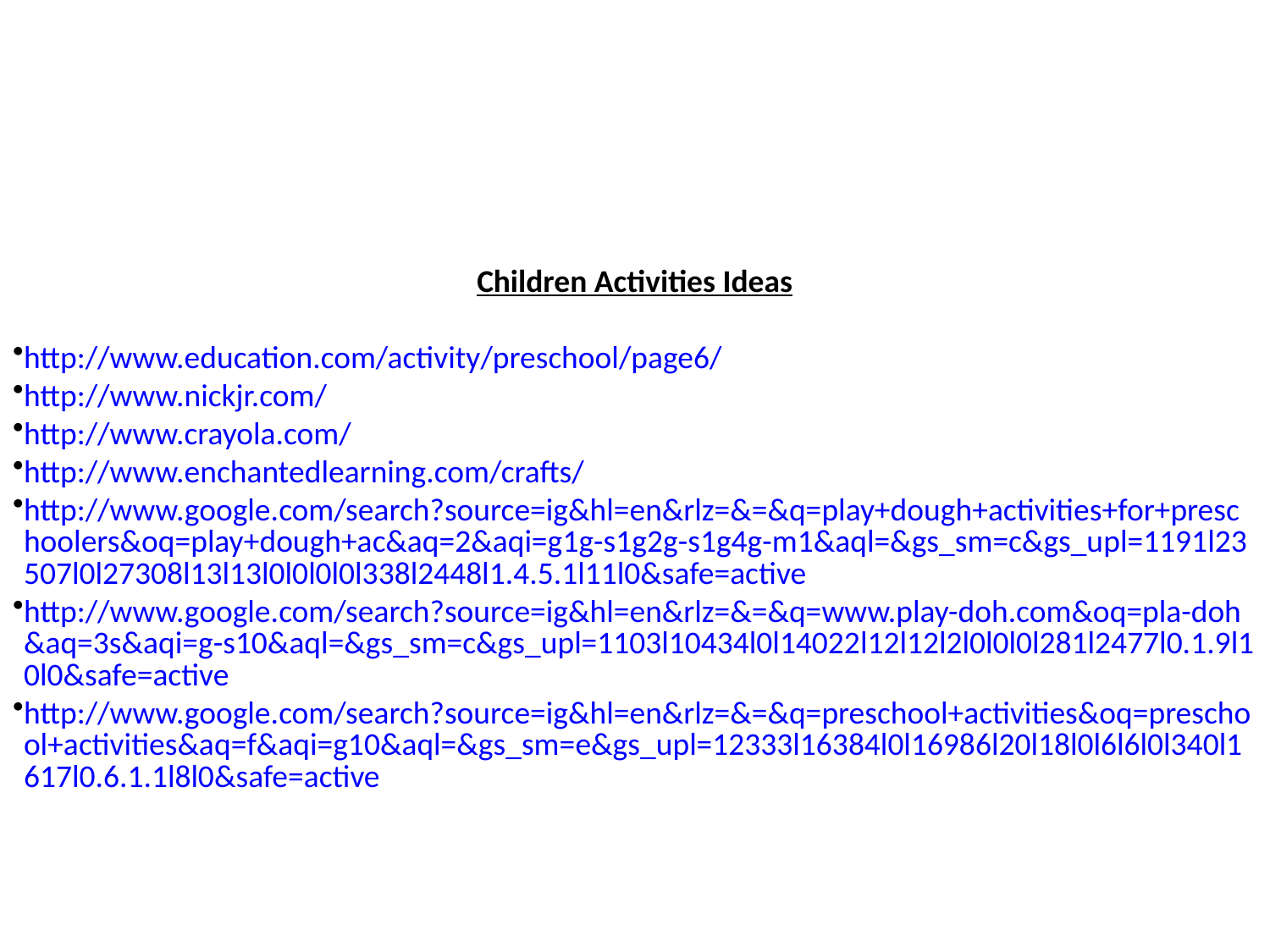

Children Activities Ideas

http://www.education.com/activity/preschool/page6/
http://www.nickjr.com/
http://www.crayola.com/
http://www.enchantedlearning.com/crafts/
http://www.google.com/search?source=ig&hl=en&rlz=&=&q=play+dough+activities+for+preschoolers&oq=play+dough+ac&aq=2&aqi=g1g-s1g2g-s1g4g-m1&aql=&gs_sm=c&gs_upl=1191l23507l0l27308l13l13l0l0l0l0l338l2448l1.4.5.1l11l0&safe=active
http://www.google.com/search?source=ig&hl=en&rlz=&=&q=www.play-doh.com&oq=pla-doh&aq=3s&aqi=g-s10&aql=&gs_sm=c&gs_upl=1103l10434l0l14022l12l12l2l0l0l0l281l2477l0.1.9l10l0&safe=active
http://www.google.com/search?source=ig&hl=en&rlz=&=&q=preschool+activities&oq=preschool+activities&aq=f&aqi=g10&aql=&gs_sm=e&gs_upl=12333l16384l0l16986l20l18l0l6l6l0l340l1617l0.6.1.1l8l0&safe=active